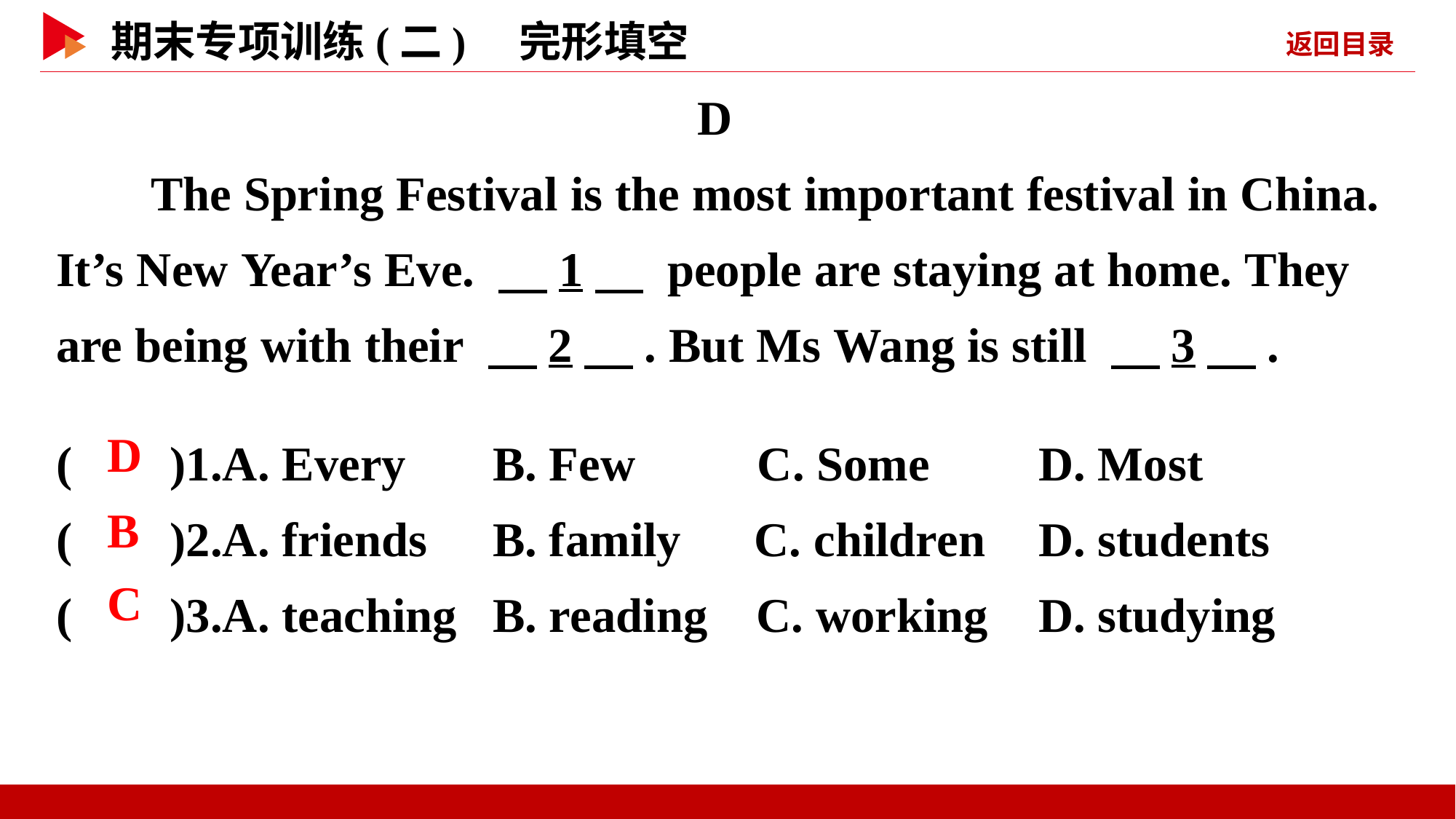

D
     The Spring Festival is the most important festival in China. It’s New Year’s Eve. 　1　 people are staying at home. They are being with their 　2　. But Ms Wang is still 　3　.
(        )1.A. Every	B. Few          C. Some	D. Most
(        )2.A. friends	B. family      C. children	D. students
(        )3.A. teaching	B. reading    C. working	D. studying
   D
   B
   C